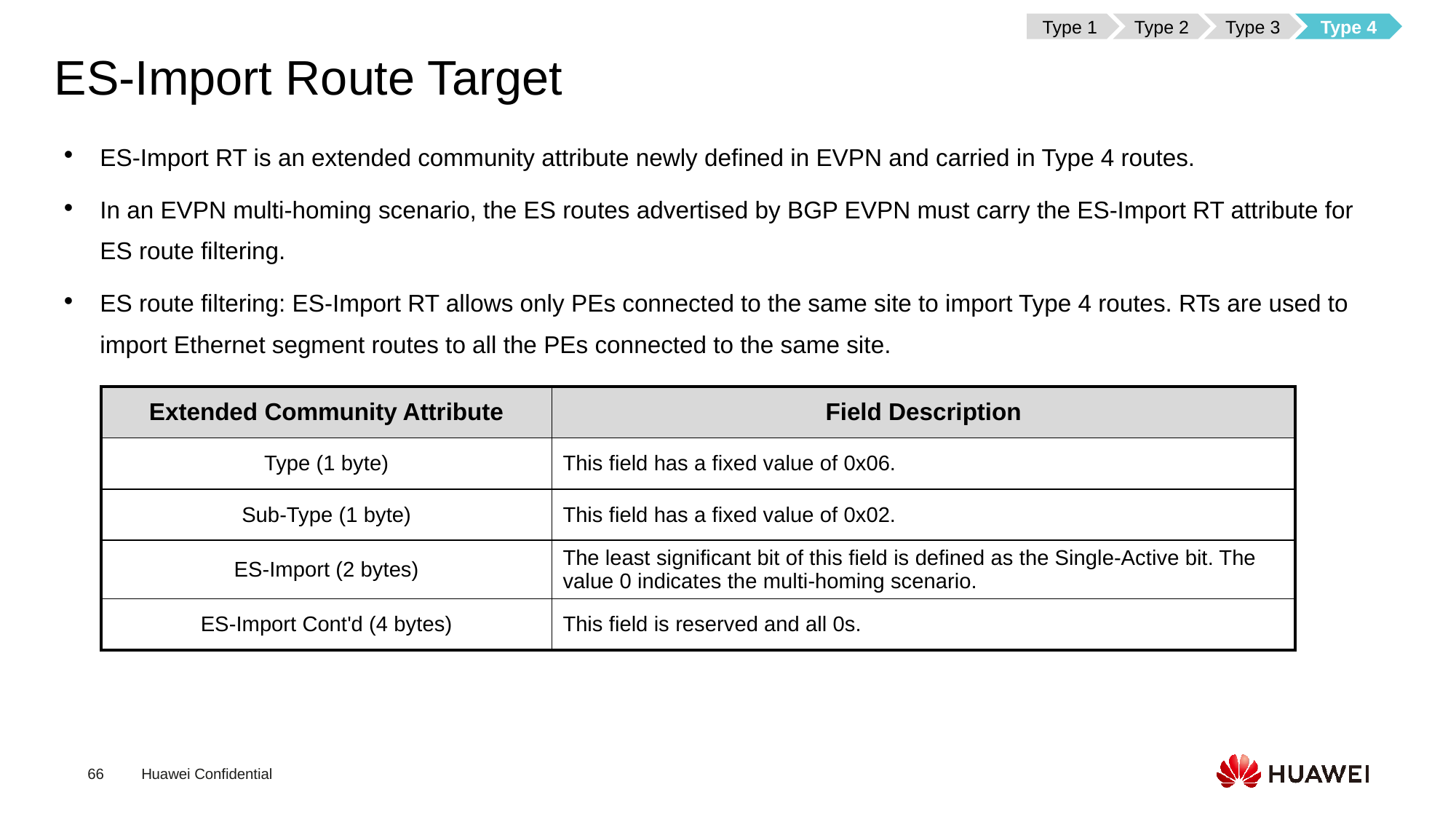

Type 1
Type 2
Type 3
Type 4
# ES-Import Route Target
ES-Import RT is an extended community attribute newly defined in EVPN and carried in Type 4 routes.
In an EVPN multi-homing scenario, the ES routes advertised by BGP EVPN must carry the ES-Import RT attribute for ES route filtering.
ES route filtering: ES-Import RT allows only PEs connected to the same site to import Type 4 routes. RTs are used to import Ethernet segment routes to all the PEs connected to the same site.

| Extended Community Attribute | Field Description |
| --- | --- |
| Type (1 byte) | This field has a fixed value of 0x06. |
| Sub-Type (1 byte) | This field has a fixed value of 0x02. |
| ES-Import (2 bytes) | The least significant bit of this field is defined as the Single-Active bit. The value 0 indicates the multi-homing scenario. |
| ES-Import Cont'd (4 bytes) | This field is reserved and all 0s. |